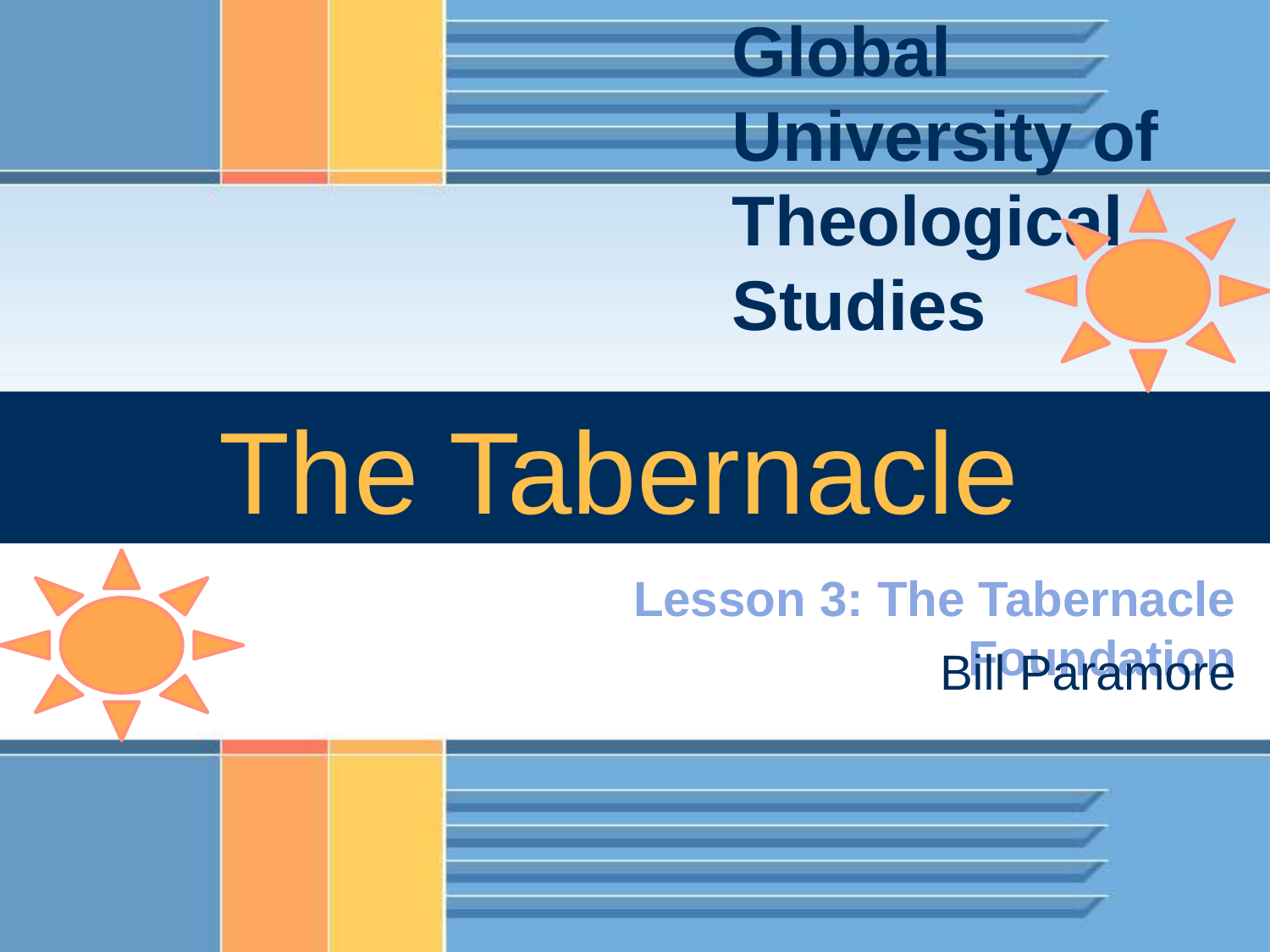

Global University of Theological Studies

The Tabernacle

Lesson 3: The Tabernacle Foundation
Bill Paramore